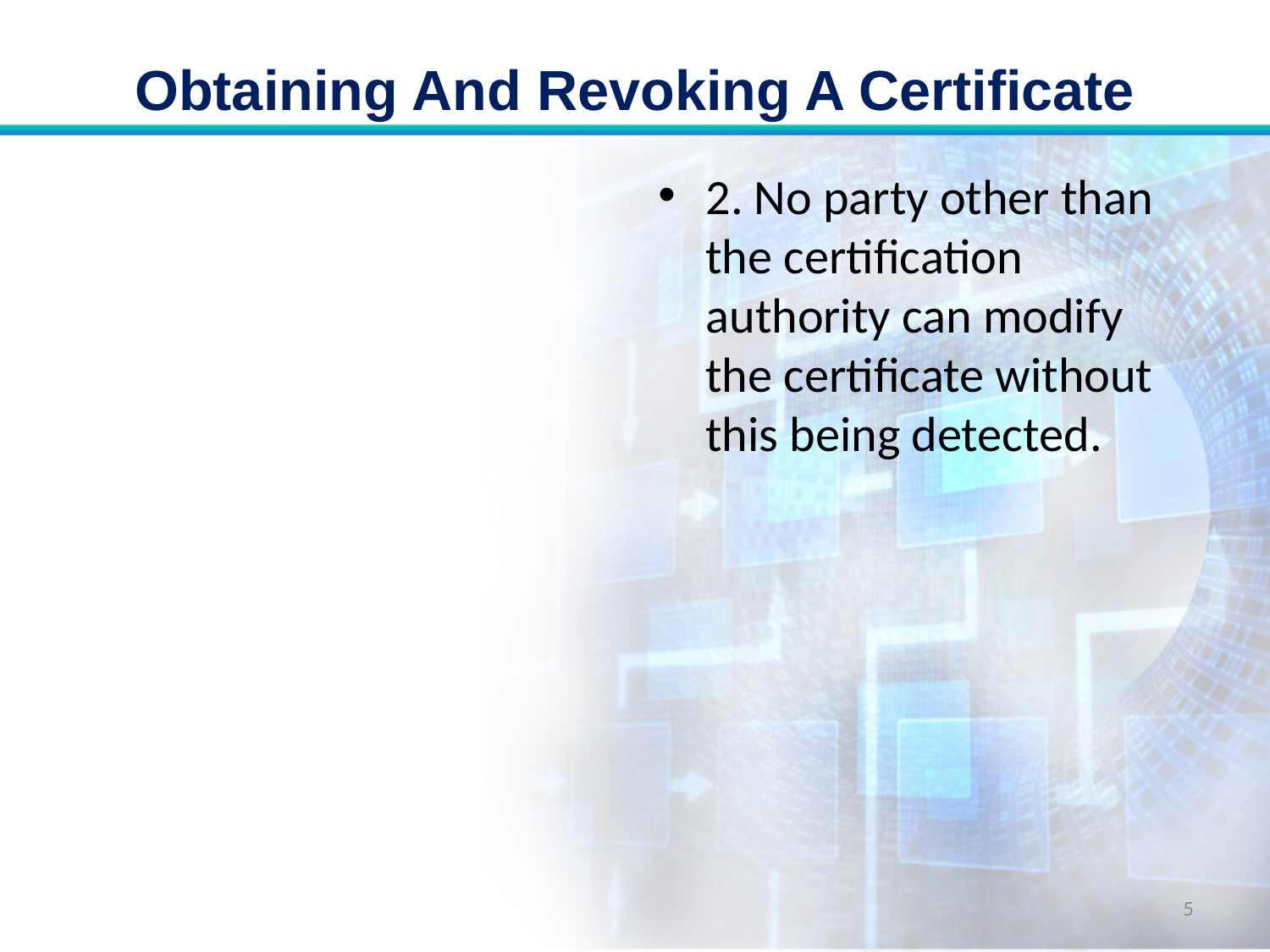

# Obtaining And Revoking A Certificate
2. No party other than the certification authority can modify the certificate without this being detected.
5